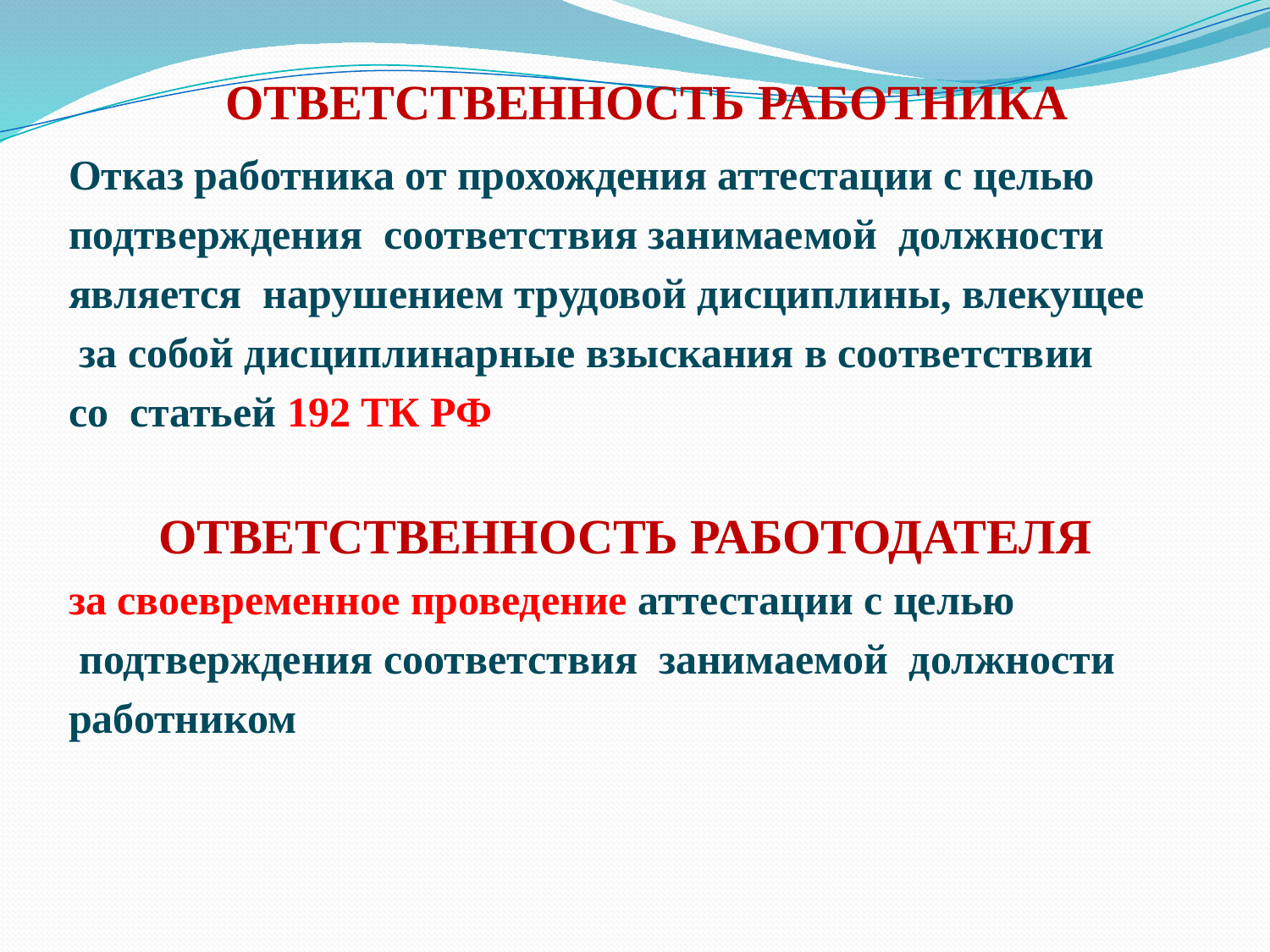

ОТВЕТСТВЕННОСТЬ РАБОТНИКА

Отказ работника от прохождения аттестации с целью
подтверждения  соответствия занимаемой  должности
является  нарушением трудовой дисциплины, влекущее
 за собой дисциплинарные взыскания в соответствии
со  статьей 192 ТК РФ

ОТВЕТСТВЕННОСТЬ РАБОТОДАТЕЛЯ
за своевременное проведение аттестации с целью
 подтверждения соответствия  занимаемой  должности
работником

-